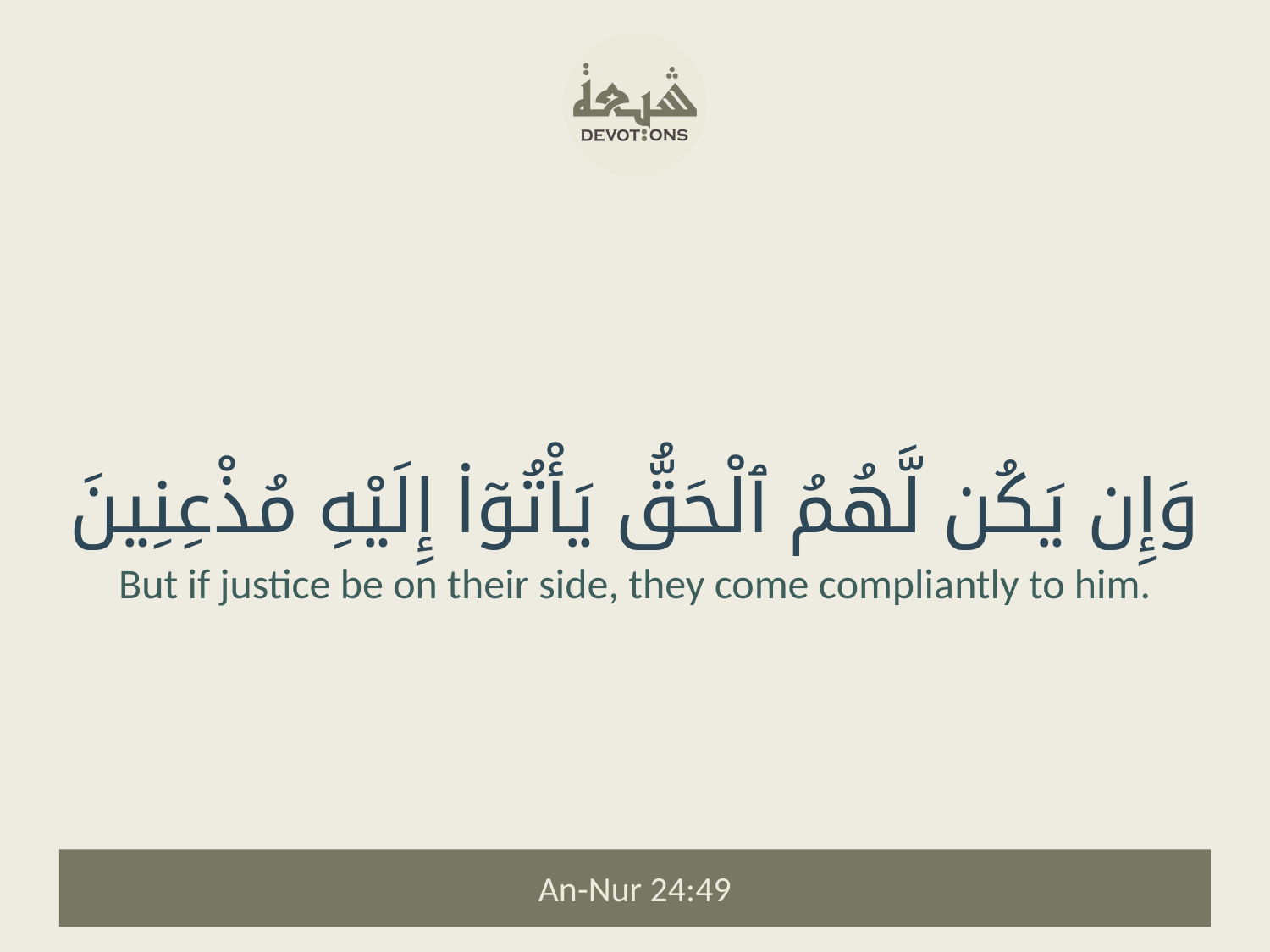

وَإِن يَكُن لَّهُمُ ٱلْحَقُّ يَأْتُوٓا۟ إِلَيْهِ مُذْعِنِينَ
But if justice be on their side, they come compliantly to him.
An-Nur 24:49